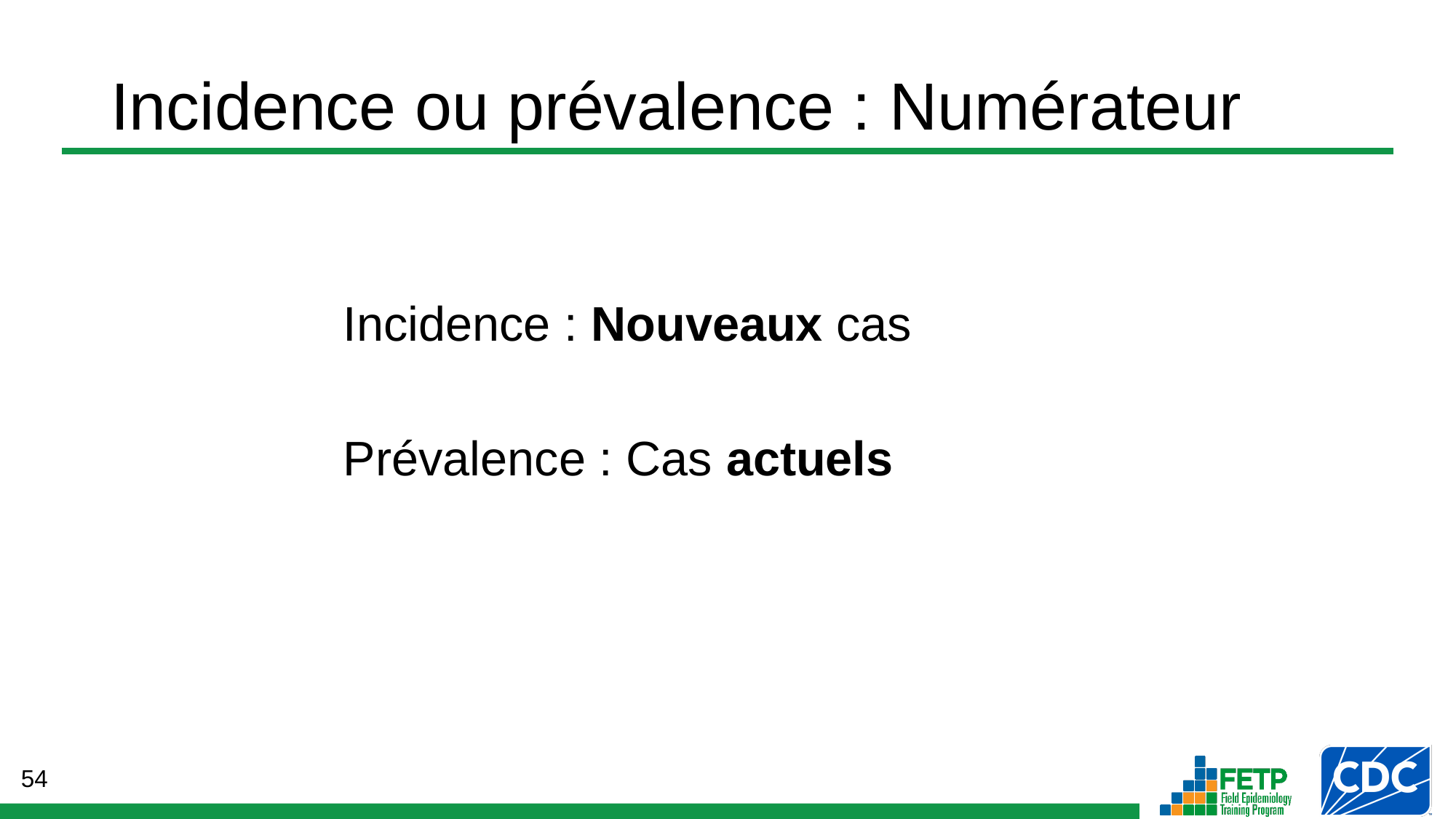

# Incidence ou prévalence : Numérateur
Incidence : Nouveaux cas

Prévalence : Cas actuels